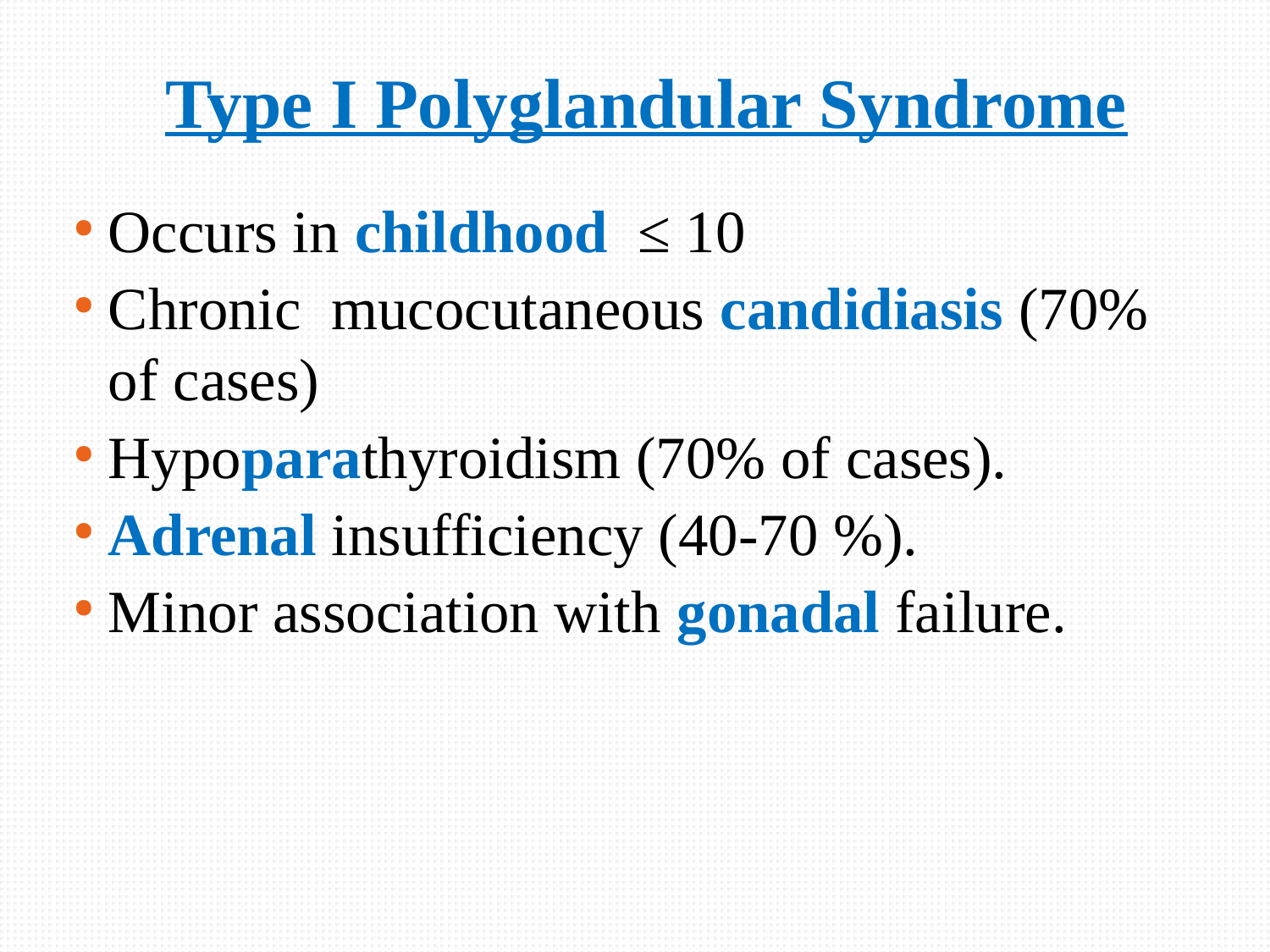

# Type I Polyglandular Syndrome
Occurs in childhood  ≤ 10
Chronic  mucocutaneous candidiasis (70% of cases)
Hypoparathyroidism (70% of cases).
Adrenal insufficiency (40-70 %).
Minor association with gonadal failure.